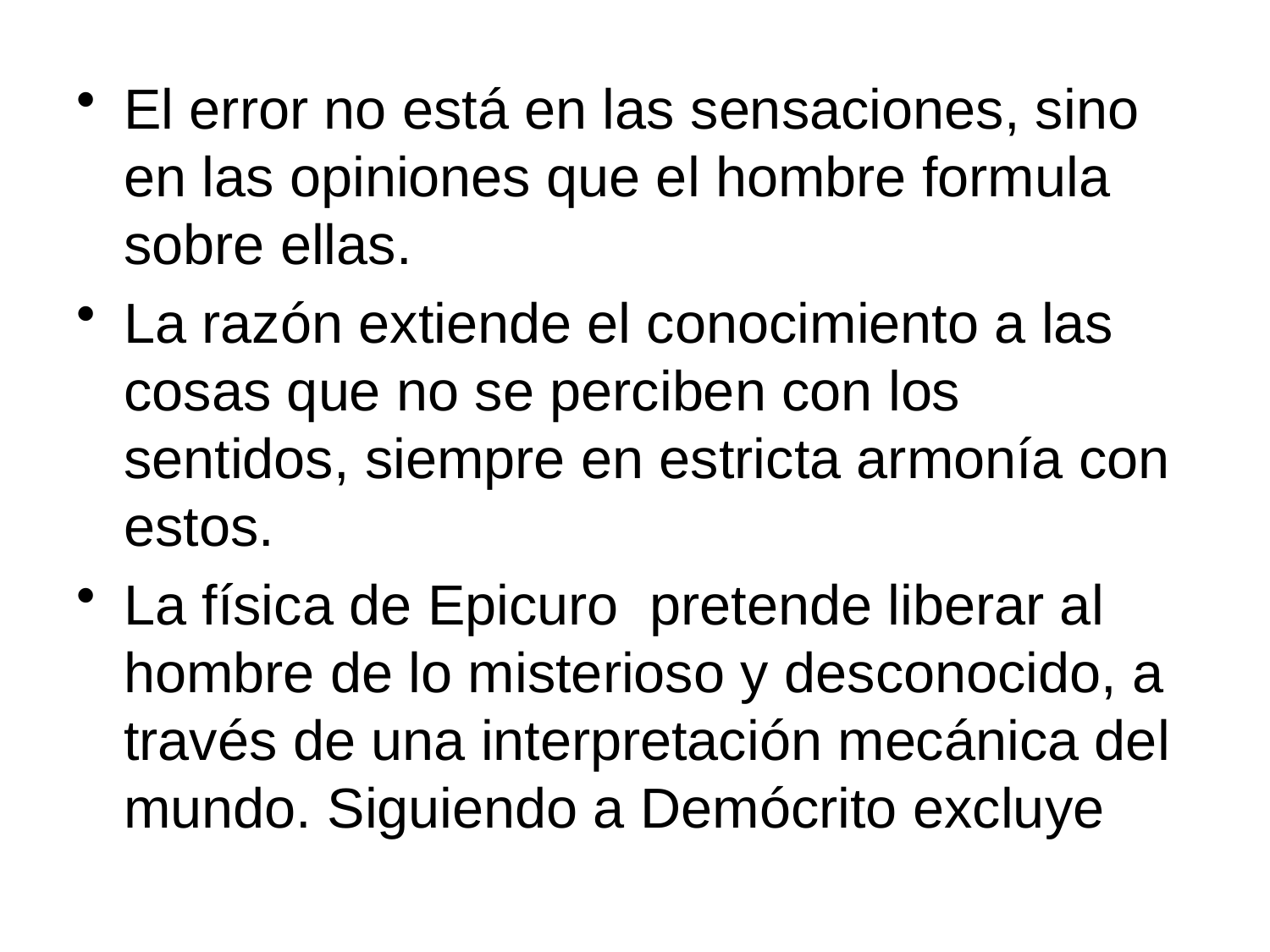

El error no está en las sensaciones, sino en las opiniones que el hombre formula sobre ellas.
La razón extiende el conocimiento a las cosas que no se perciben con los sentidos, siempre en estricta armonía con estos.
La física de Epicuro  pretende liberar al hombre de lo misterioso y desconocido, a través de una interpretación mecánica del mundo. Siguiendo a Demócrito excluye